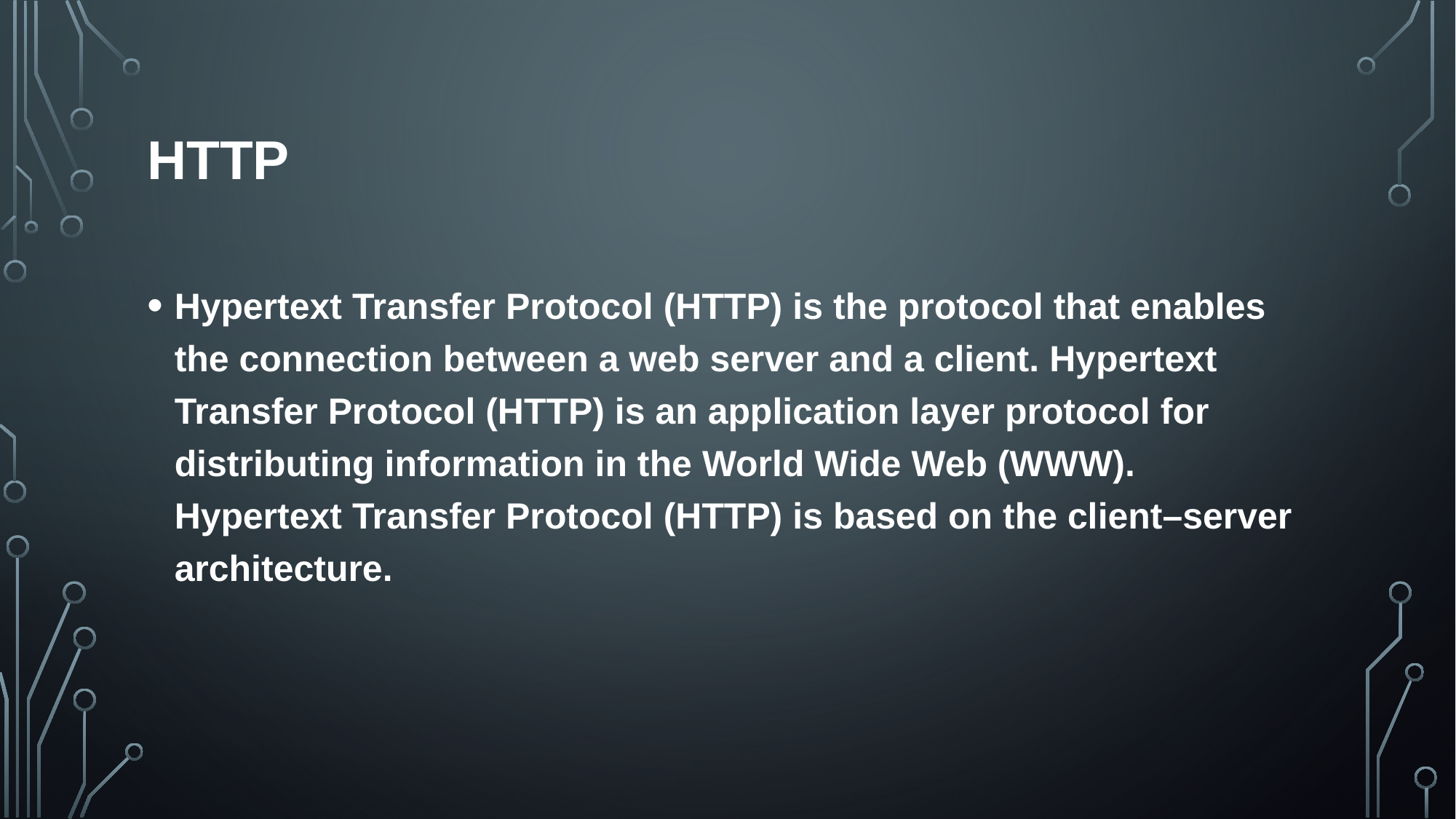

# HTTP
Hypertext Transfer Protocol (HTTP) is the protocol that enables the connection between a web server and a client. Hypertext Transfer Protocol (HTTP) is an application layer protocol for distributing information in the World Wide Web (WWW). Hypertext Transfer Protocol (HTTP) is based on the client–server architecture.